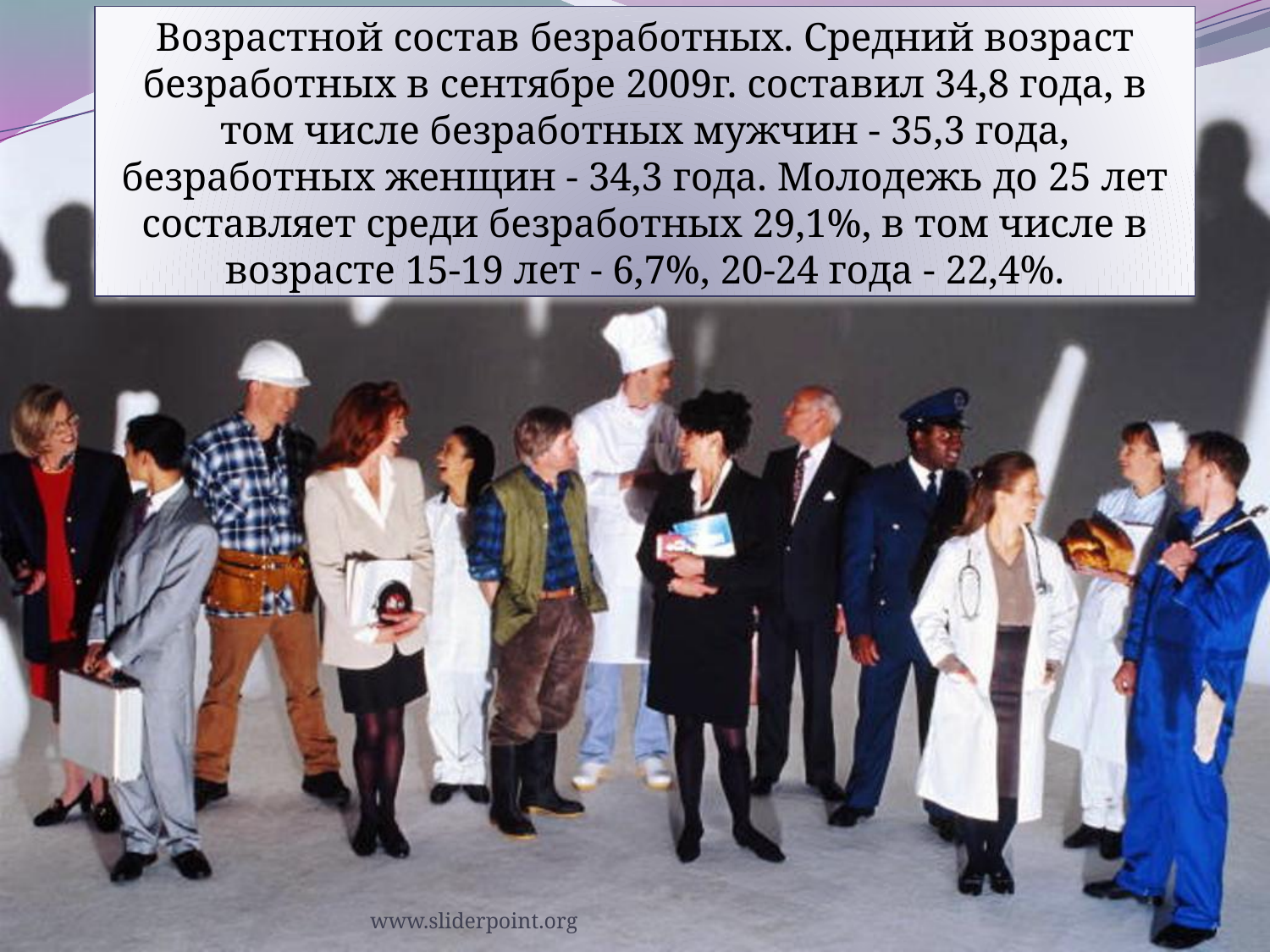

Возрастной состав безработных. Средний возраст безработных в сентябре 2009г. составил 34,8 года, в том числе безработных мужчин - 35,3 года, безработных женщин - 34,3 года. Молодежь до 25 лет составляет среди безработных 29,1%, в том числе в возрасте 15-19 лет - 6,7%, 20-24 года - 22,4%.
www.sliderpoint.org